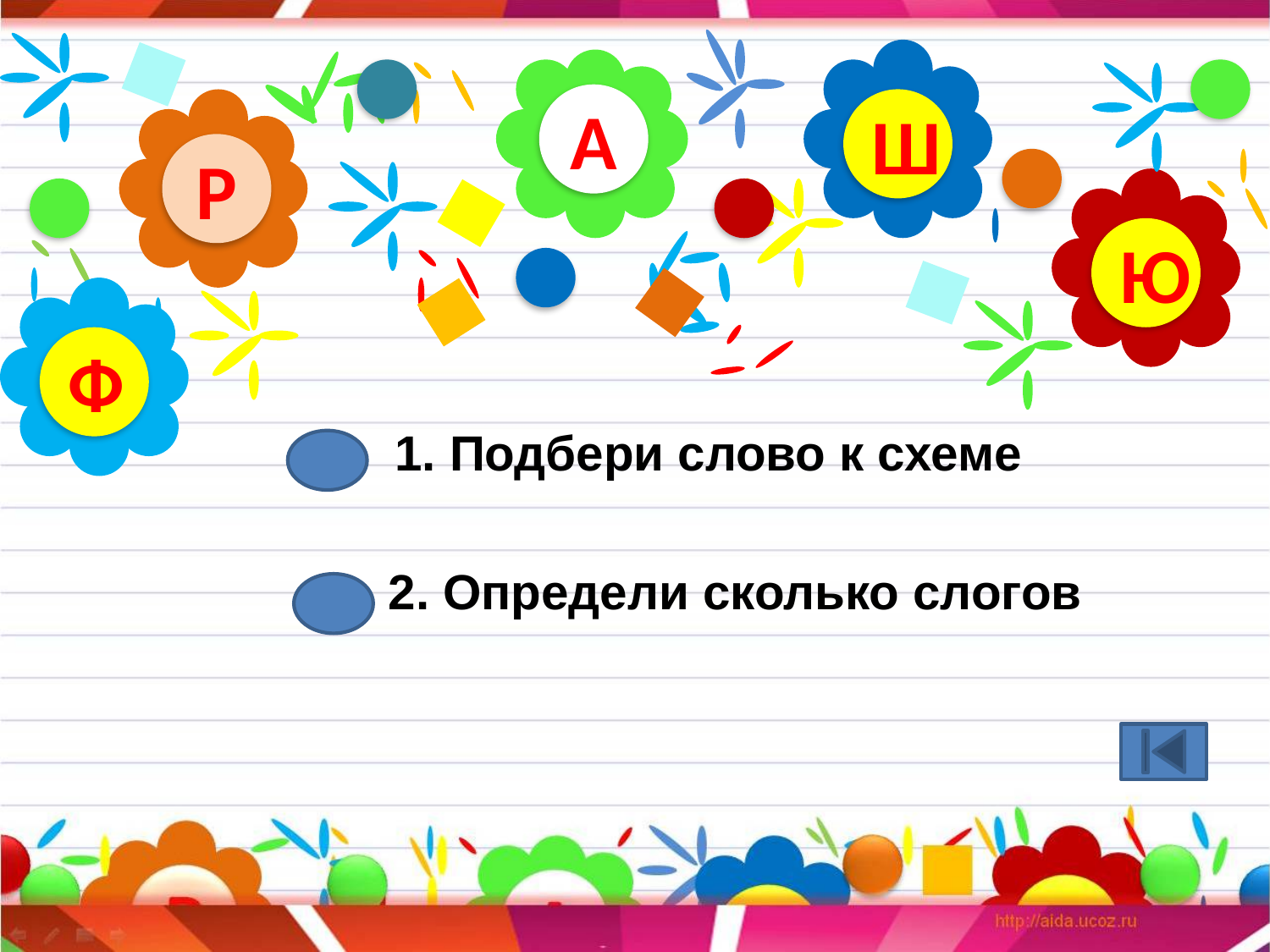

А
Ш

Р

Ю

Ф

# 1. Подбери слово к схеме

 2. Определи сколько слогов